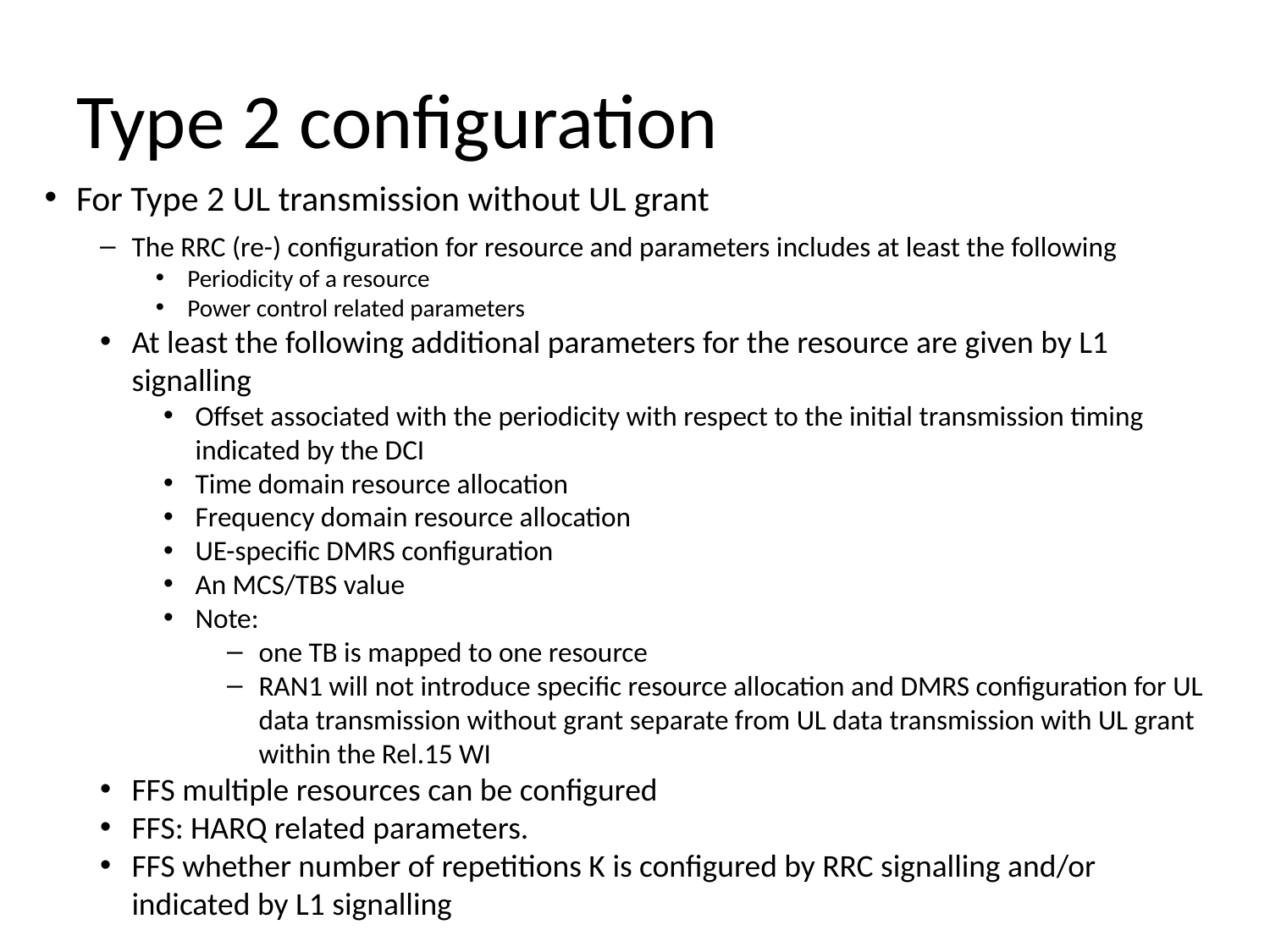

# Type 2 configuration
For Type 2 UL transmission without UL grant
The RRC (re-) configuration for resource and parameters includes at least the following
Periodicity of a resource
Power control related parameters
At least the following additional parameters for the resource are given by L1 signalling
Offset associated with the periodicity with respect to the initial transmission timing indicated by the DCI
Time domain resource allocation
Frequency domain resource allocation
UE-specific DMRS configuration
An MCS/TBS value
Note:
one TB is mapped to one resource
RAN1 will not introduce specific resource allocation and DMRS configuration for UL data transmission without grant separate from UL data transmission with UL grant within the Rel.15 WI
FFS multiple resources can be configured
FFS: HARQ related parameters.
FFS whether number of repetitions K is configured by RRC signalling and/or indicated by L1 signalling